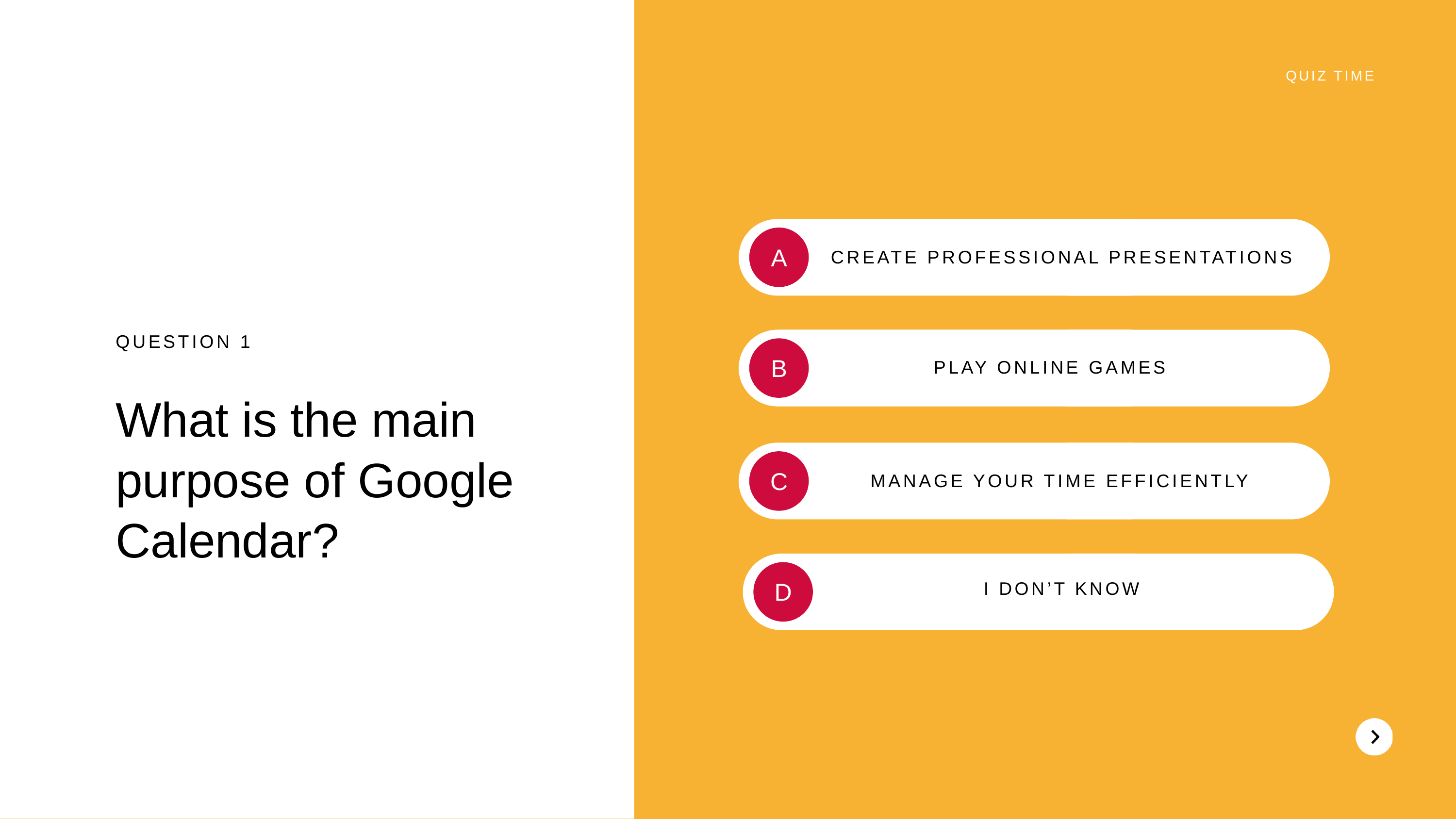

QUIZ TIME

A
CREATE PROFESSIONAL PRESENTATIONS

QUESTION 1
What is the main purpose of Google Calendar?

B
PLAY ONLINE GAMES

C
MANAGE YOUR TIME EFFICIENTLY

D
I DON’T KNOW